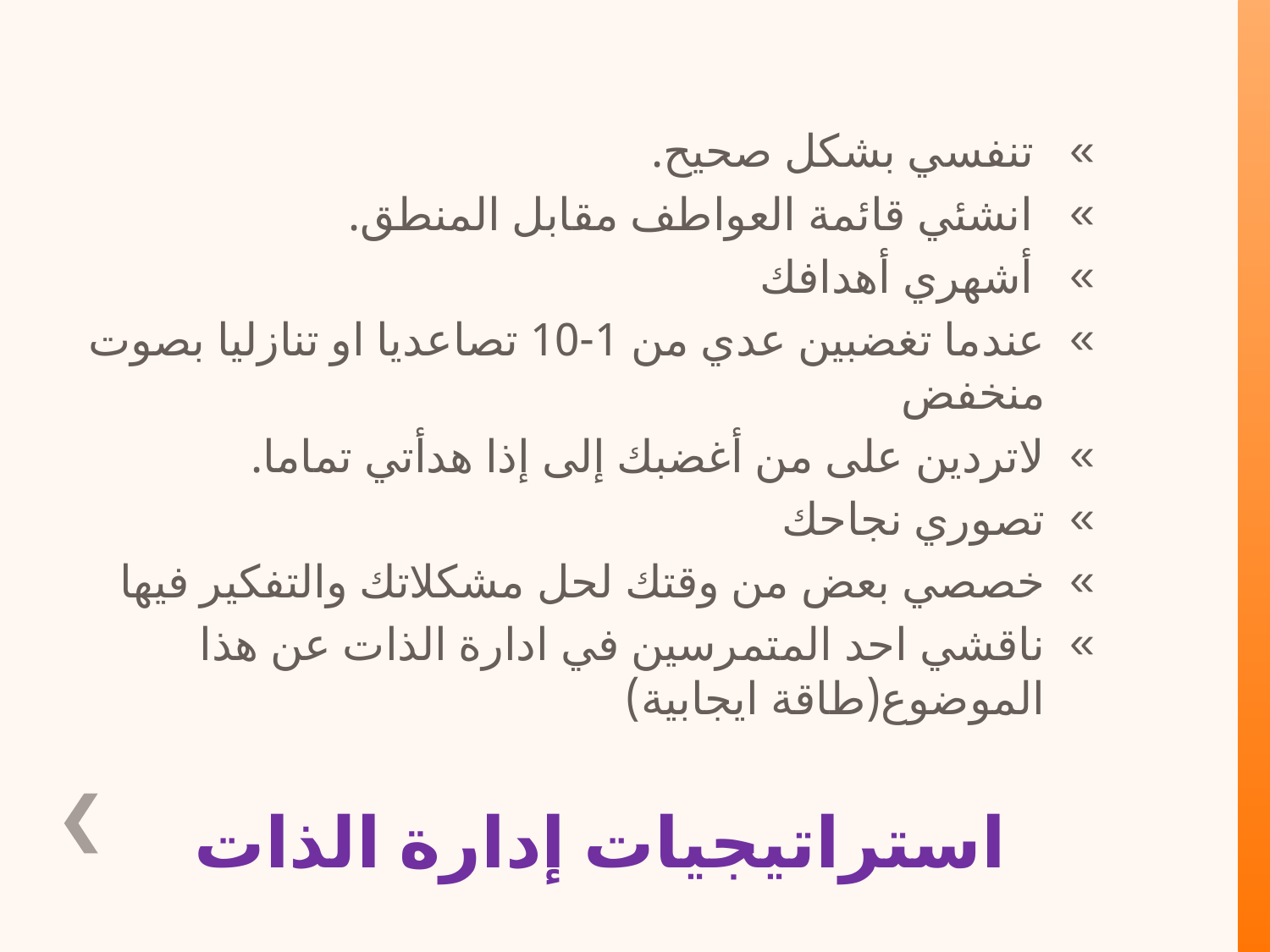

تنفسي بشكل صحيح.
 انشئي قائمة العواطف مقابل المنطق.
 أشهري أهدافك
عندما تغضبين عدي من 1-10 تصاعديا او تنازليا بصوت منخفض
لاتردين على من أغضبك إلى إذا هدأتي تماما.
تصوري نجاحك
خصصي بعض من وقتك لحل مشكلاتك والتفكير فيها
ناقشي احد المتمرسين في ادارة الذات عن هذا الموضوع(طاقة ايجابية)

# استراتيجيات إدارة الذات